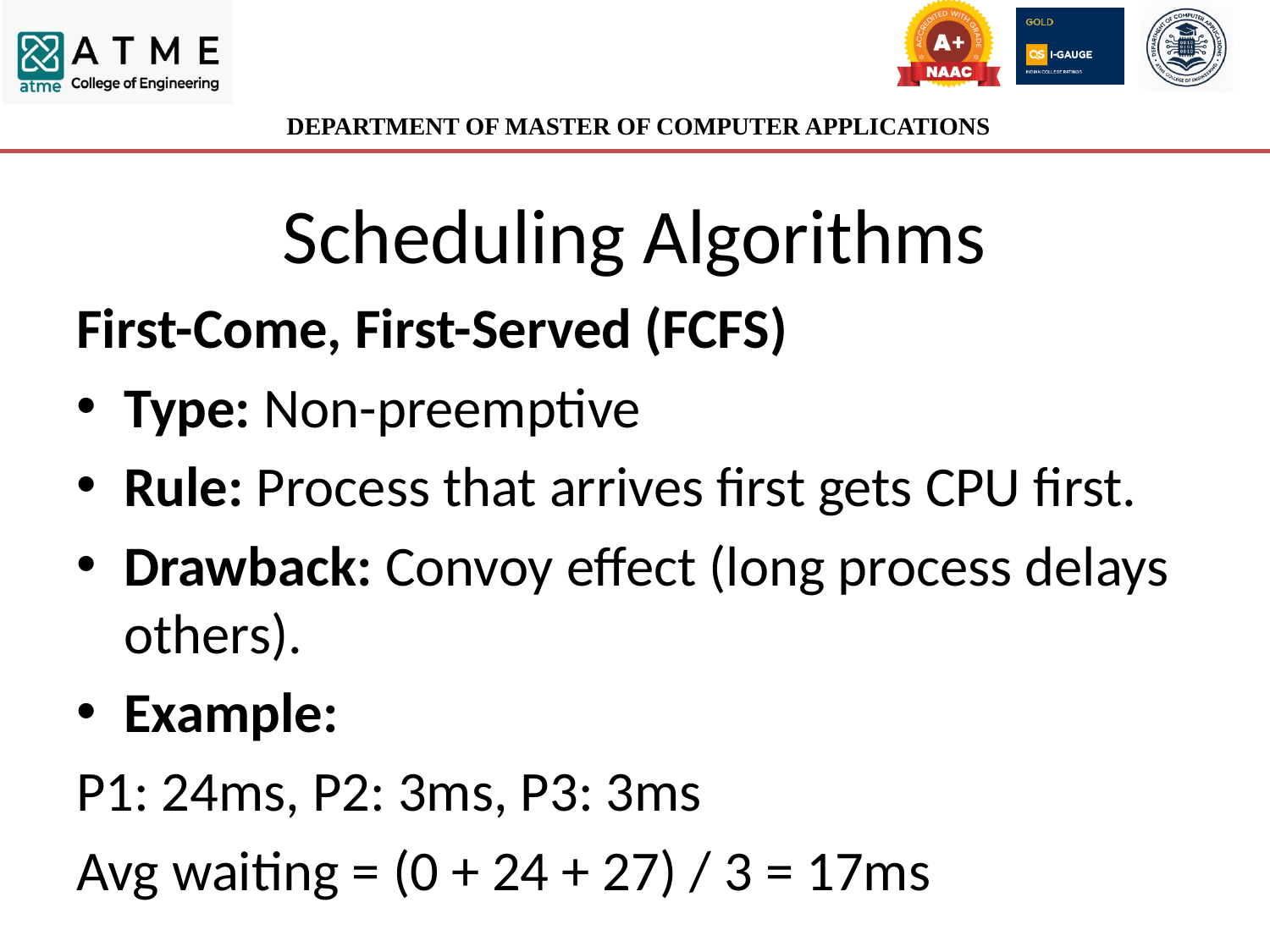

# Scheduling Algorithms
First-Come, First-Served (FCFS)
Type: Non-preemptive
Rule: Process that arrives first gets CPU first.
Drawback: Convoy effect (long process delays others).
Example:
P1: 24ms, P2: 3ms, P3: 3ms
Avg waiting = (0 + 24 + 27) / 3 = 17ms